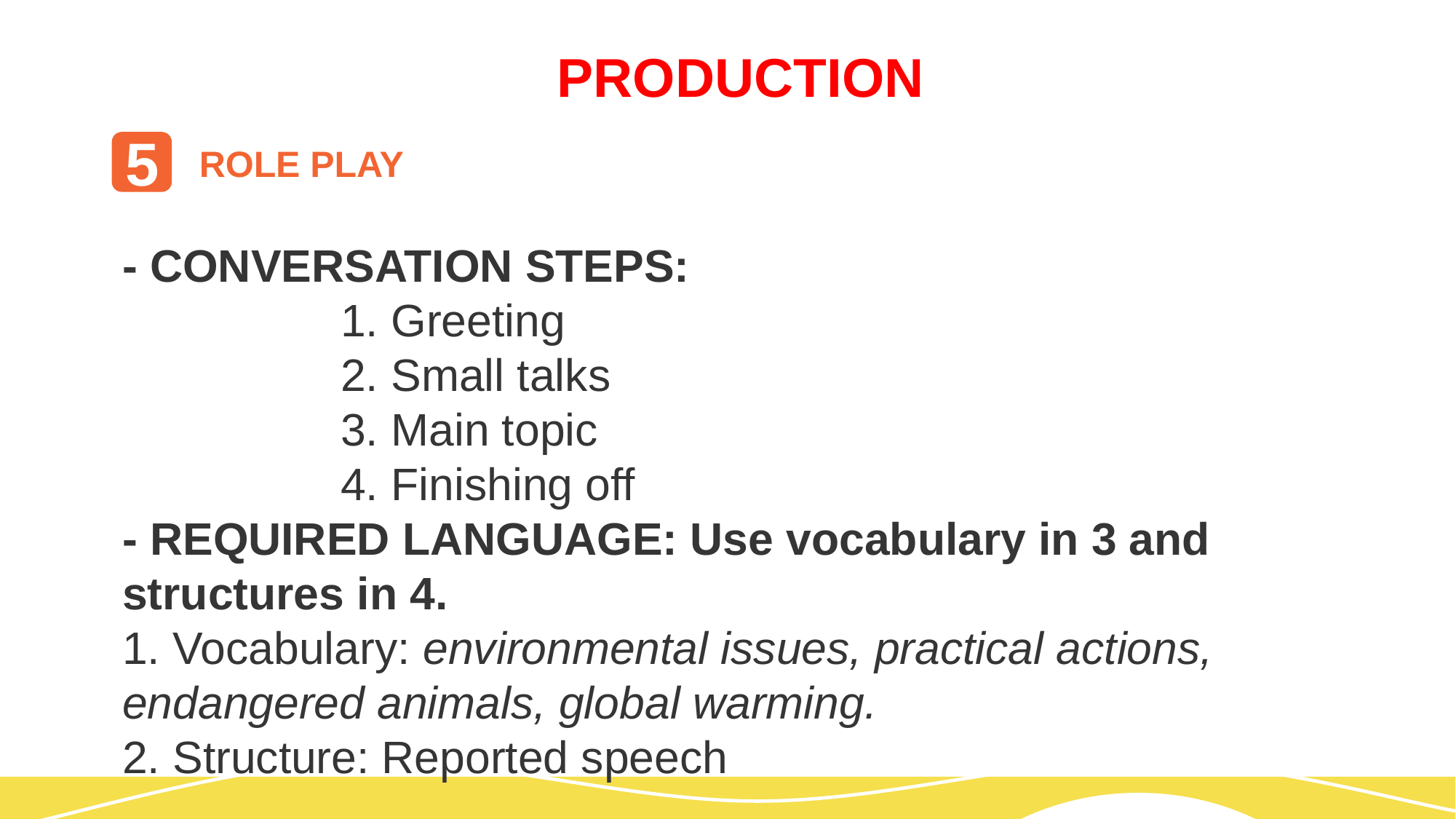

PRODUCTION
5

ROLE PLAY
- CONVERSATION STEPS:
           	1. Greeting
         	2. Small talks
        		3. Main topic
       	 	4. Finishing off
- REQUIRED LANGUAGE: Use vocabulary in 3 and structures in 4.
1. Vocabulary: environmental issues, practical actions, endangered animals, global warming.
2. Structure: Reported speech